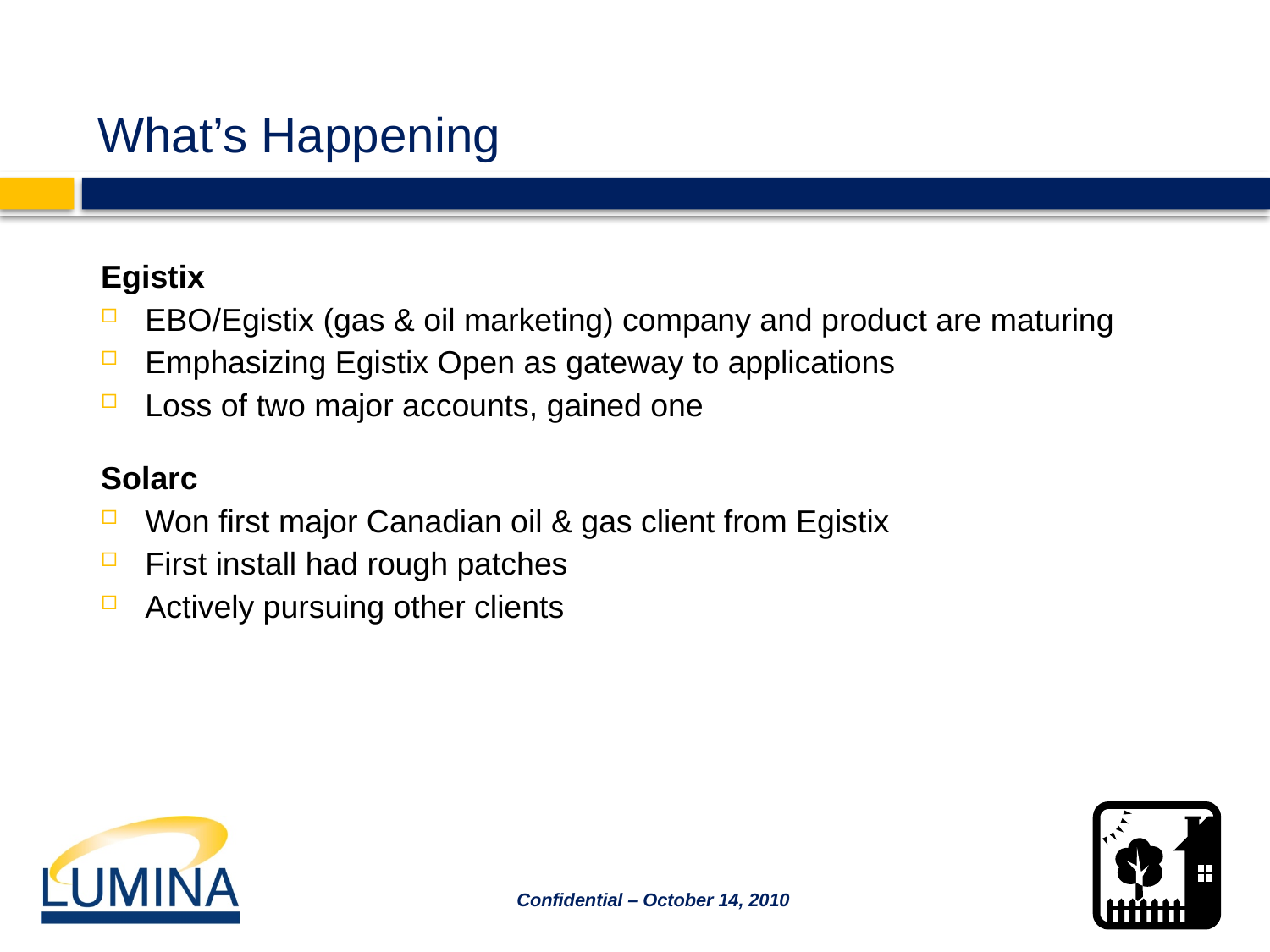

# What’s Happening
Egistix
EBO/Egistix (gas & oil marketing) company and product are maturing
Emphasizing Egistix Open as gateway to applications
Loss of two major accounts, gained one
Solarc
Won first major Canadian oil & gas client from Egistix
First install had rough patches
Actively pursuing other clients